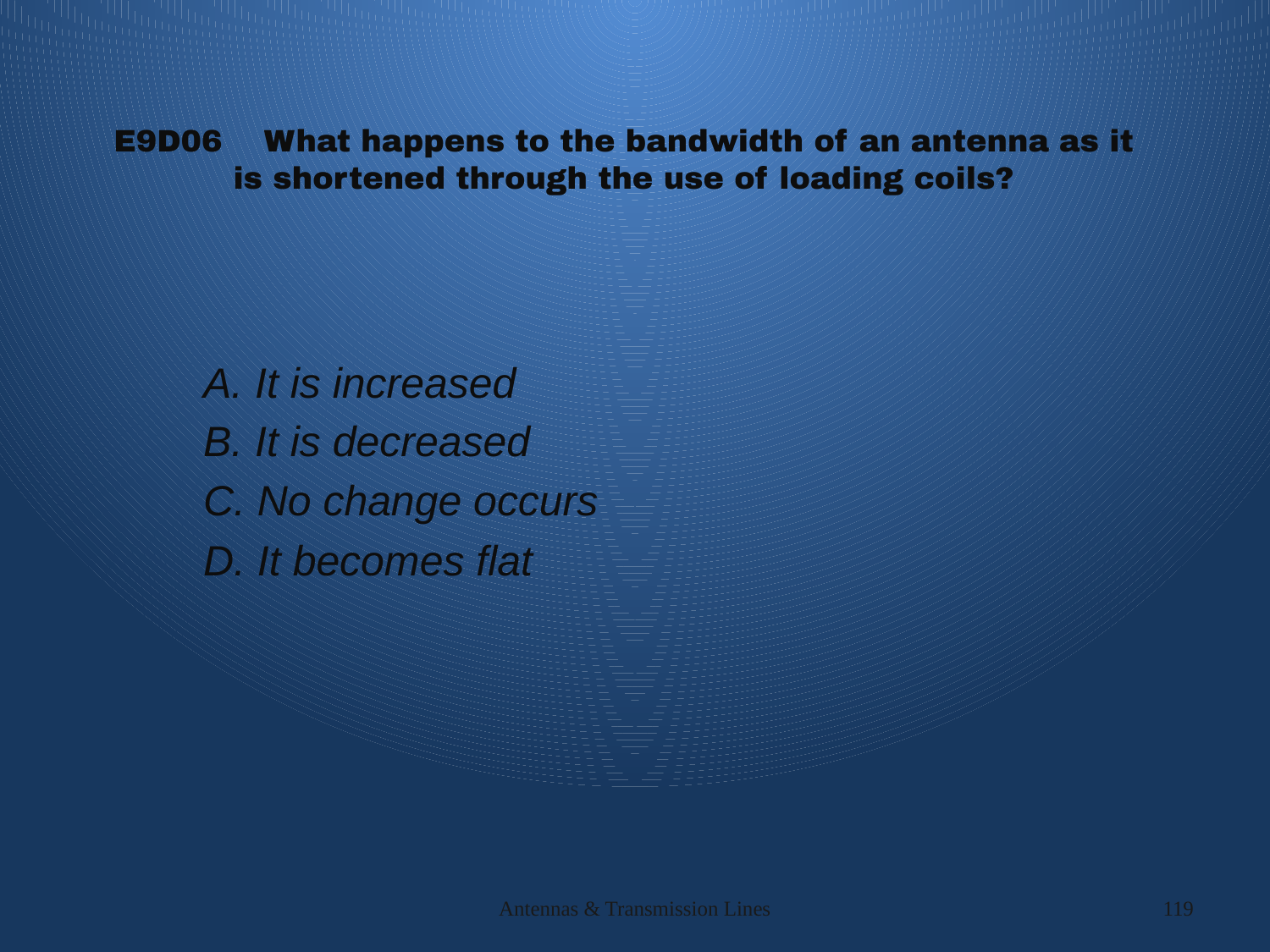

# E9D06    What happens to the bandwidth of an antenna as it is shortened through the use of loading coils?
A. It is increased
B. It is decreased
C. No change occurs
D. It becomes flat
Antennas & Transmission Lines
119